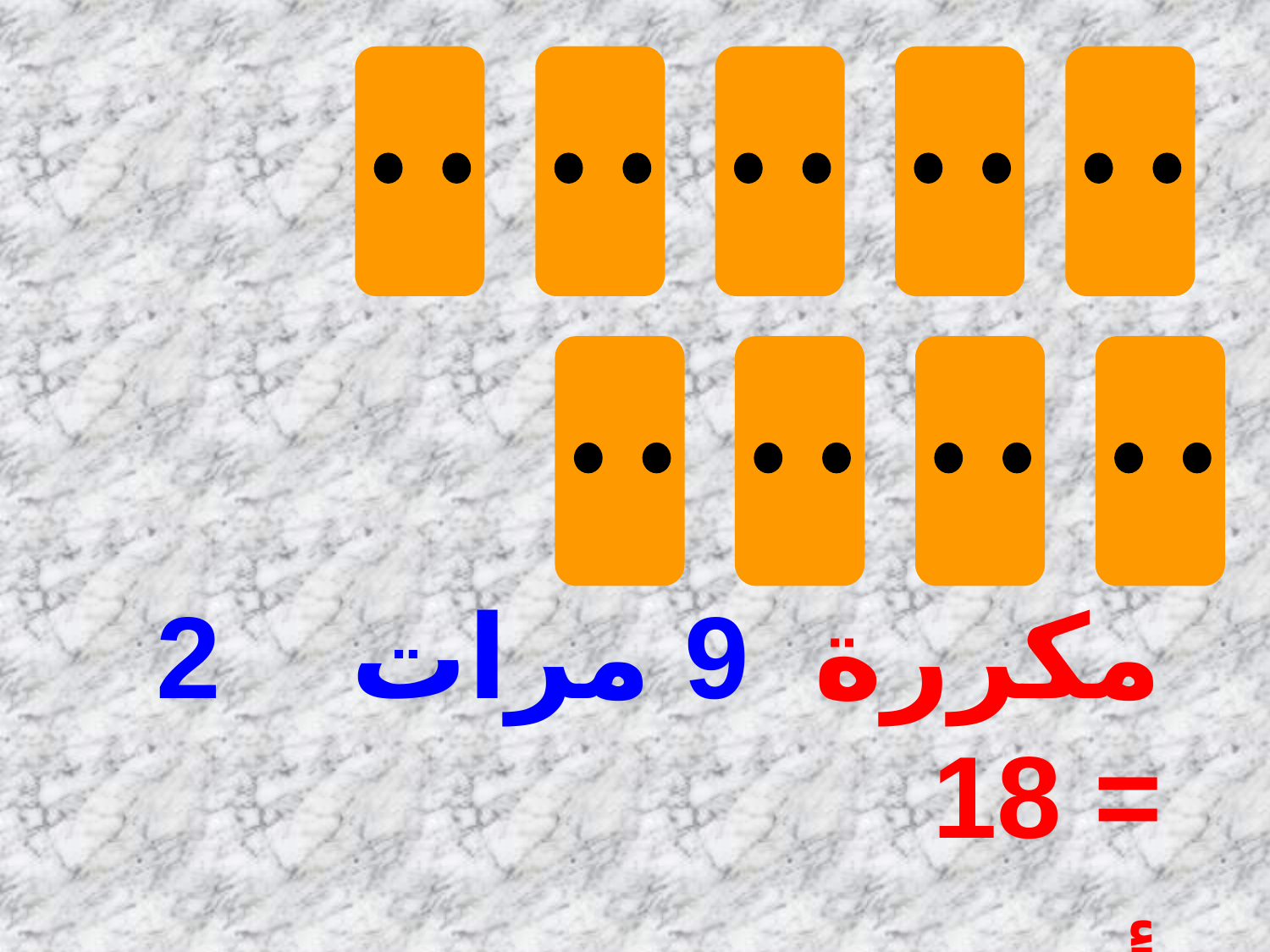

2 مكررة  9 مرات    = 18
أي : 2    ×  9       = 18